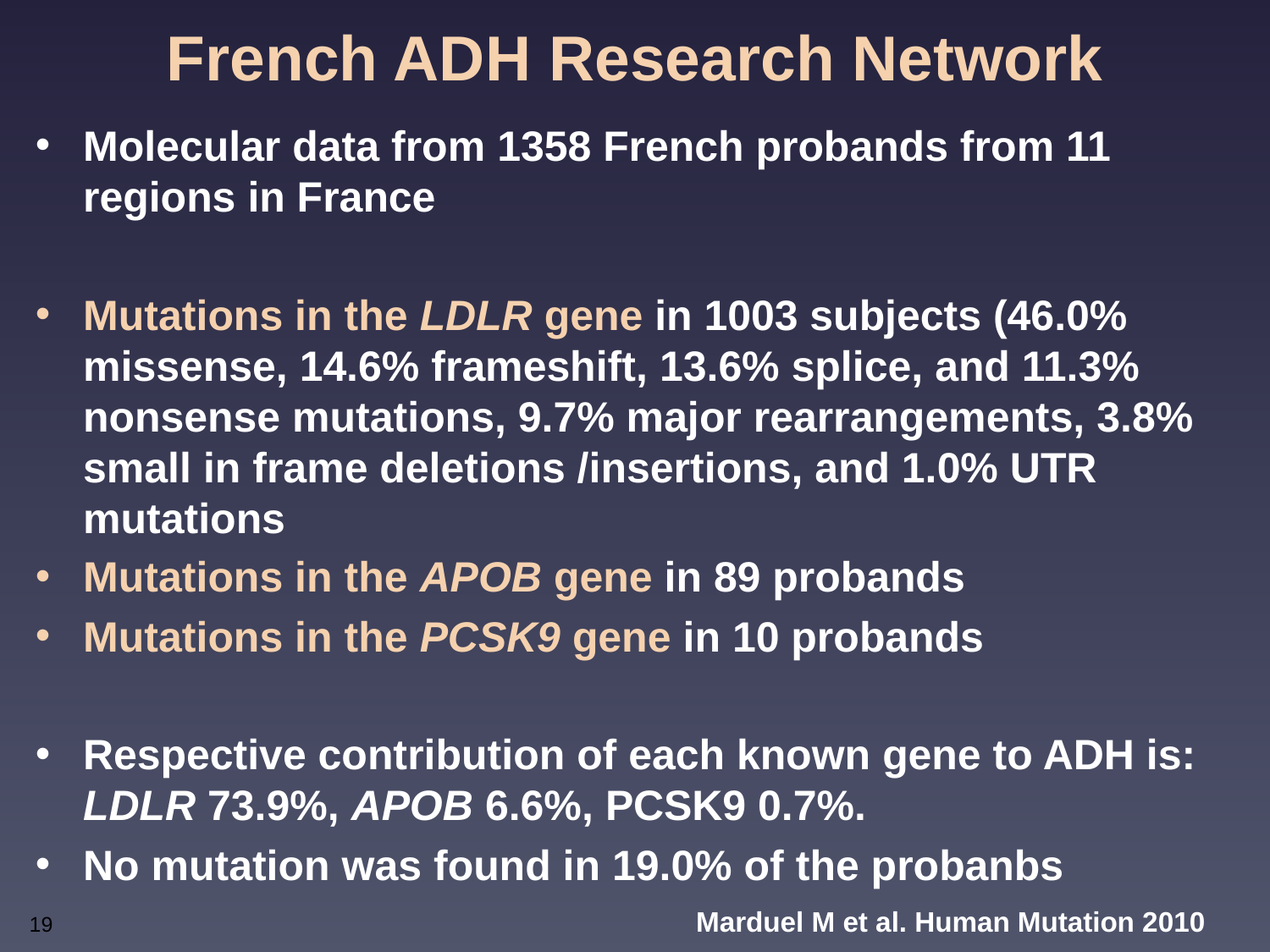

# French ADH Research Network
Molecular data from 1358 French probands from 11 regions in France

Mutations in the LDLR gene in 1003 subjects (46.0% missense, 14.6% frameshift, 13.6% splice, and 11.3% nonsense mutations, 9.7% major rearrangements, 3.8% small in frame deletions /insertions, and 1.0% UTR mutations
Mutations in the APOB gene in 89 probands
Mutations in the PCSK9 gene in 10 probands

Respective contribution of each known gene to ADH is: LDLR 73.9%, APOB 6.6%, PCSK9 0.7%.
No mutation was found in 19.0% of the probanbs
Marduel M et al. Human Mutation 2010